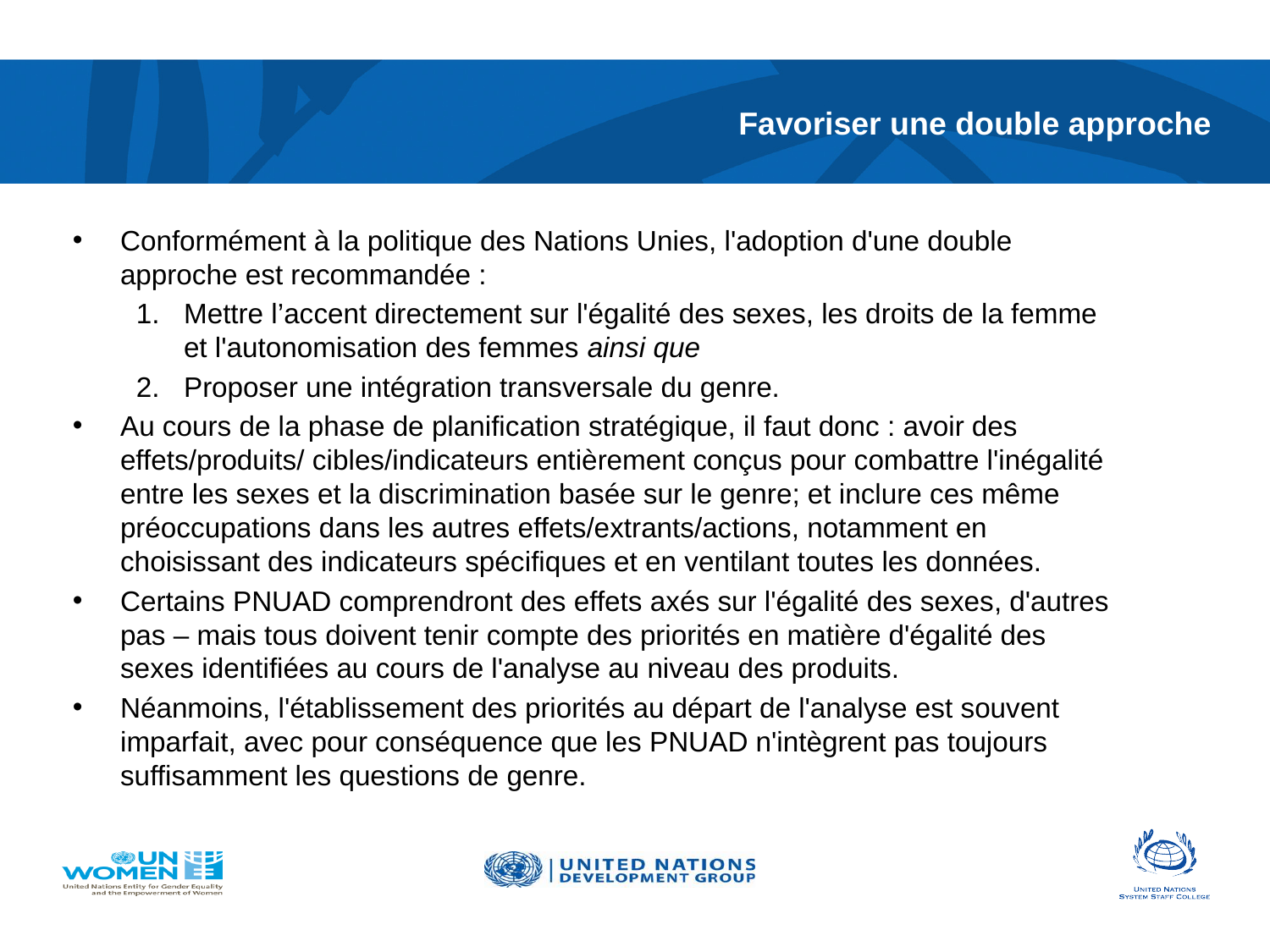

# Favoriser une double approche
Conformément à la politique des Nations Unies, l'adoption d'une double approche est recommandée :
Mettre l’accent directement sur l'égalité des sexes, les droits de la femme et l'autonomisation des femmes ainsi que
Proposer une intégration transversale du genre.
Au cours de la phase de planification stratégique, il faut donc : avoir des effets/produits/ cibles/indicateurs entièrement conçus pour combattre l'inégalité entre les sexes et la discrimination basée sur le genre; et inclure ces même préoccupations dans les autres effets/extrants/actions, notamment en choisissant des indicateurs spécifiques et en ventilant toutes les données.
Certains PNUAD comprendront des effets axés sur l'égalité des sexes, d'autres pas – mais tous doivent tenir compte des priorités en matière d'égalité des sexes identifiées au cours de l'analyse au niveau des produits.
Néanmoins, l'établissement des priorités au départ de l'analyse est souvent imparfait, avec pour conséquence que les PNUAD n'intègrent pas toujours suffisamment les questions de genre.